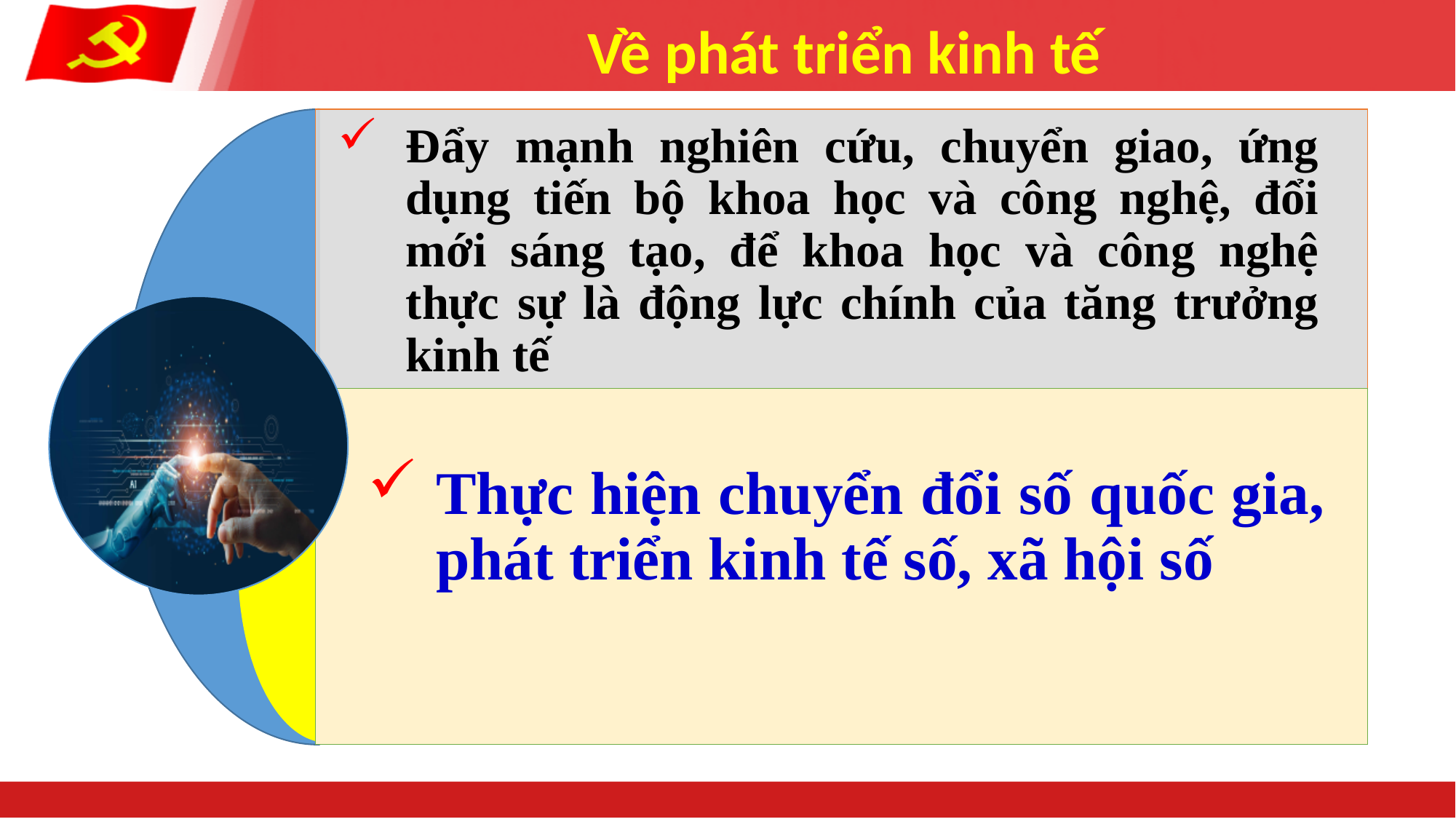

Về phát triển kinh tế

Đẩy mạnh nghiên cứu, chuyển giao, ứng dụng tiến bộ khoa học và công nghệ, đổi mới sáng tạo, để khoa học và công nghệ thực sự là động lực chính của tăng trưởng kinh tế

Thực hiện chuyển đổi số quốc gia, phát triển kinh tế số, xã hội số